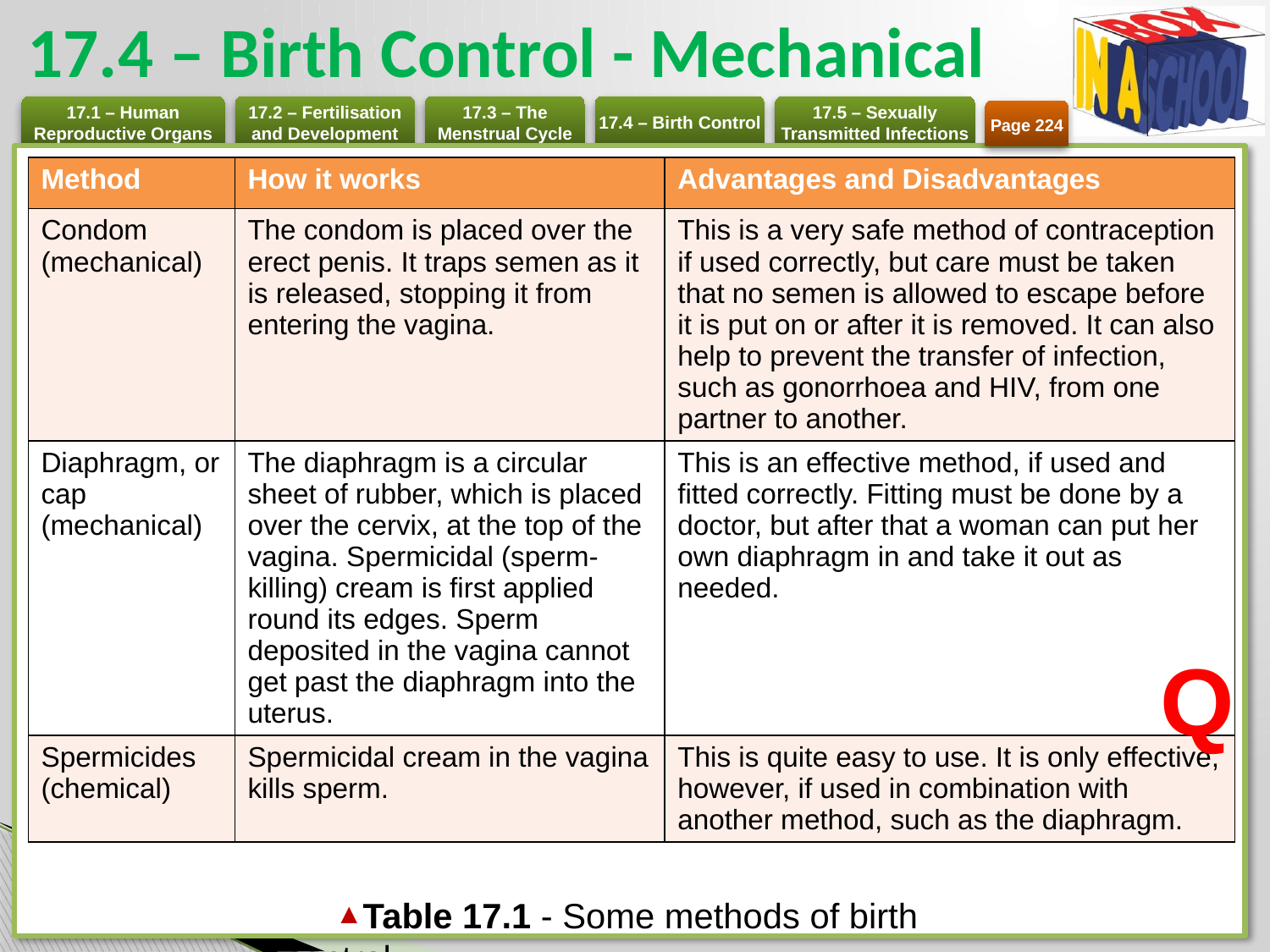

# 17.4 – Birth Control - Mechanical
Page 224
| Method | How it works | Advantages and Disadvantages |
| --- | --- | --- |
| Condom (mechanical) | The condom is placed over the erect penis. It traps semen as it is released, stopping it from entering the vagina. | This is a very safe method of contraception if used correctly, but care must be taken that no semen is allowed to escape before it is put on or after it is removed. It can also help to prevent the transfer of infection, such as gonorrhoea and HIV, from one partner to another. |
| Diaphragm, or cap (mechanical) | The diaphragm is a circular sheet of rubber, which is placed over the cervix, at the top of the vagina. Spermicidal (sperm-killing) cream is first applied round its edges. Sperm deposited in the vagina cannot get past the diaphragm into the uterus. | This is an effective method, if used and fitted correctly. Fitting must be done by a doctor, but after that a woman can put her own diaphragm in and take it out as needed. |
| Spermicides (chemical) | Spermicidal cream in the vagina kills sperm. | This is quite easy to use. It is only effective, however, if used in combination with another method, such as the diaphragm. |
Q
Table 17.1 - Some methods of birth control.